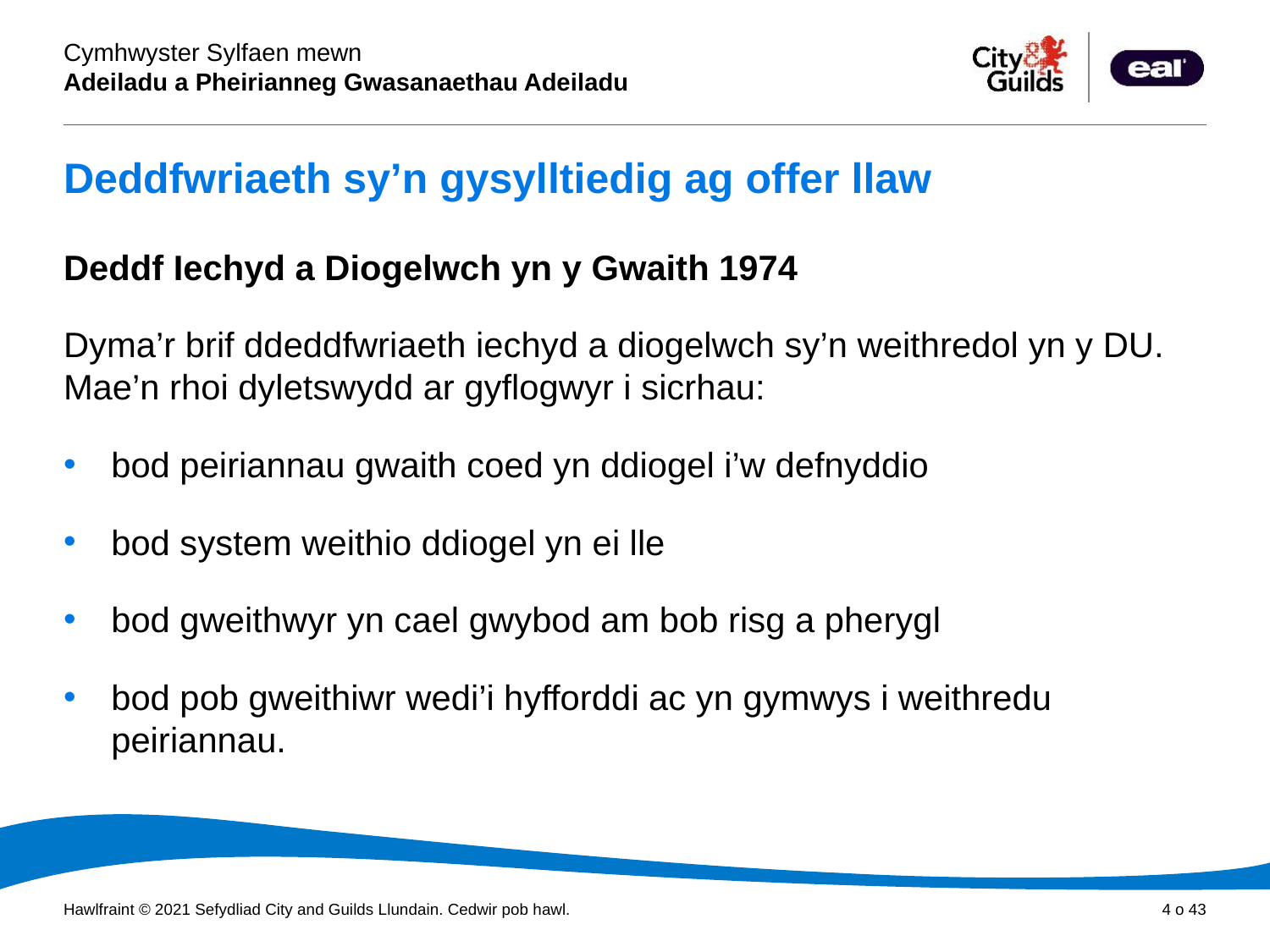

# Deddfwriaeth sy’n gysylltiedig ag offer llaw

Deddf Iechyd a Diogelwch yn y Gwaith 1974
Dyma’r brif ddeddfwriaeth iechyd a diogelwch sy’n weithredol yn y DU. Mae’n rhoi dyletswydd ar gyflogwyr i sicrhau:
bod peiriannau gwaith coed yn ddiogel i’w defnyddio
bod system weithio ddiogel yn ei lle
bod gweithwyr yn cael gwybod am bob risg a pherygl
bod pob gweithiwr wedi’i hyfforddi ac yn gymwys i weithredu peiriannau.